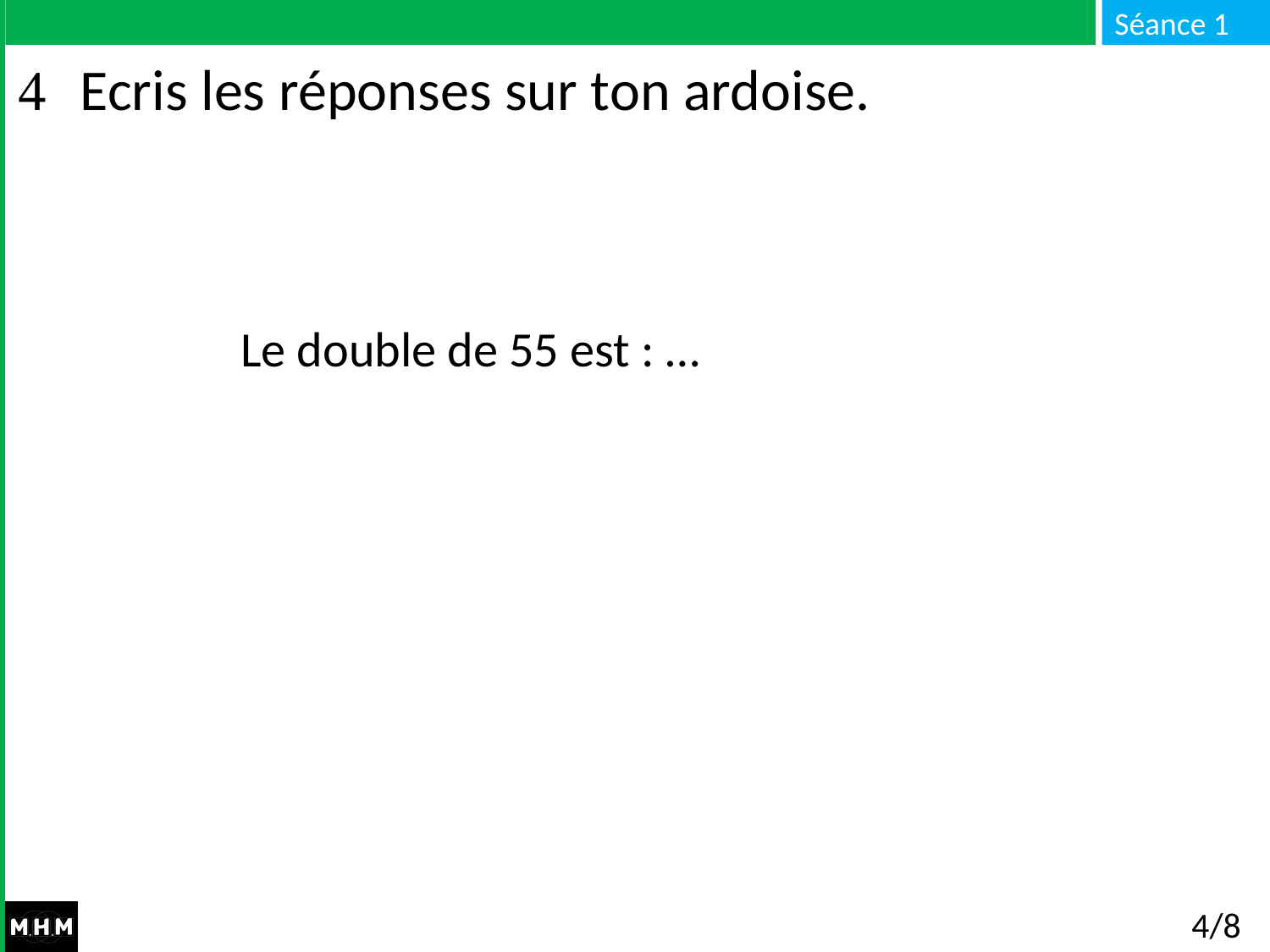

# Ecris les réponses sur ton ardoise.
Le double de 55 est : …

4/8